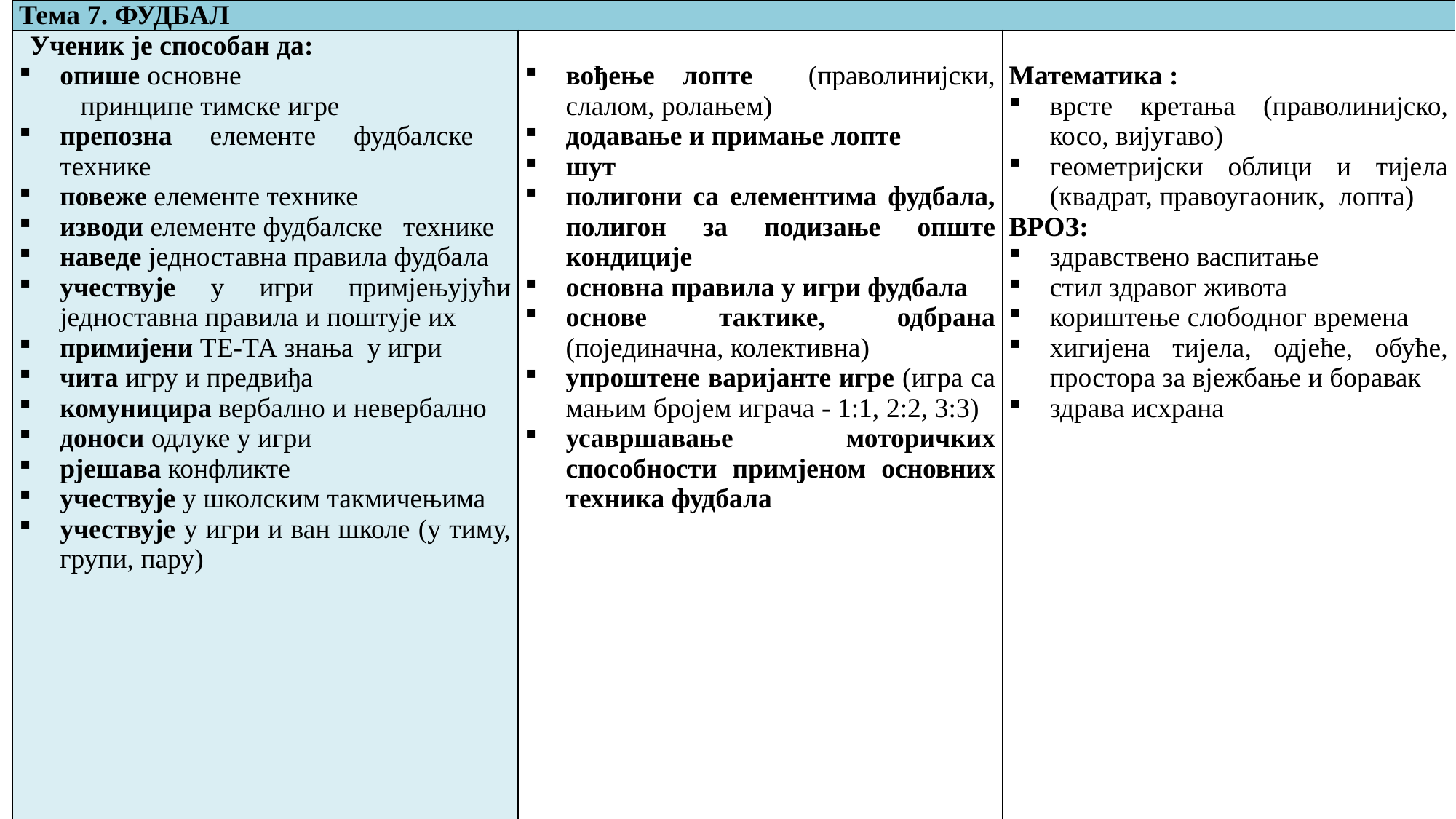

| Тема 7. ФУДБАЛ |  |  |
| --- | --- | --- |
| Ученик је способан да: опише основне принципе тимске игре препозна елементе фудбалске технике повеже елементе технике изводи елементе фудбалске технике наведе једноставна правила фудбала учествује у игри примјењујући једноставна правила и поштује их примијени ТЕ-ТА знања у игри чита игру и предвиђа комуницира вербално и невербално доноси одлуке у игри рјешава конфликте учествује у школским такмичењима учествује у игри и ван школе (у тиму, групи, пару) | вођење лопте (праволинијски, слалом, ролањем) додавање и примање лопте шут полигони са елементима фудбала, полигон за подизање опште кондиције основна правила у игри фудбала основе тактике, одбрана (појединачна, колективна) упроштене варијанте игре (игра са мањим бројем играча - 1:1, 2:2, 3:3) усавршавање моторичких способности примјеном основних техника фудбала | Математика : врсте кретања (праволинијско, косо, вијугаво) геометријски облици и тијела (квадрат, правоугаоник, лопта) ВРОЗ: здравствено васпитање стил здравог живота кориштење слободног времена хигијена тијела, одјеће, обуће, простора за вјежбање и боравак здрава исхрана |